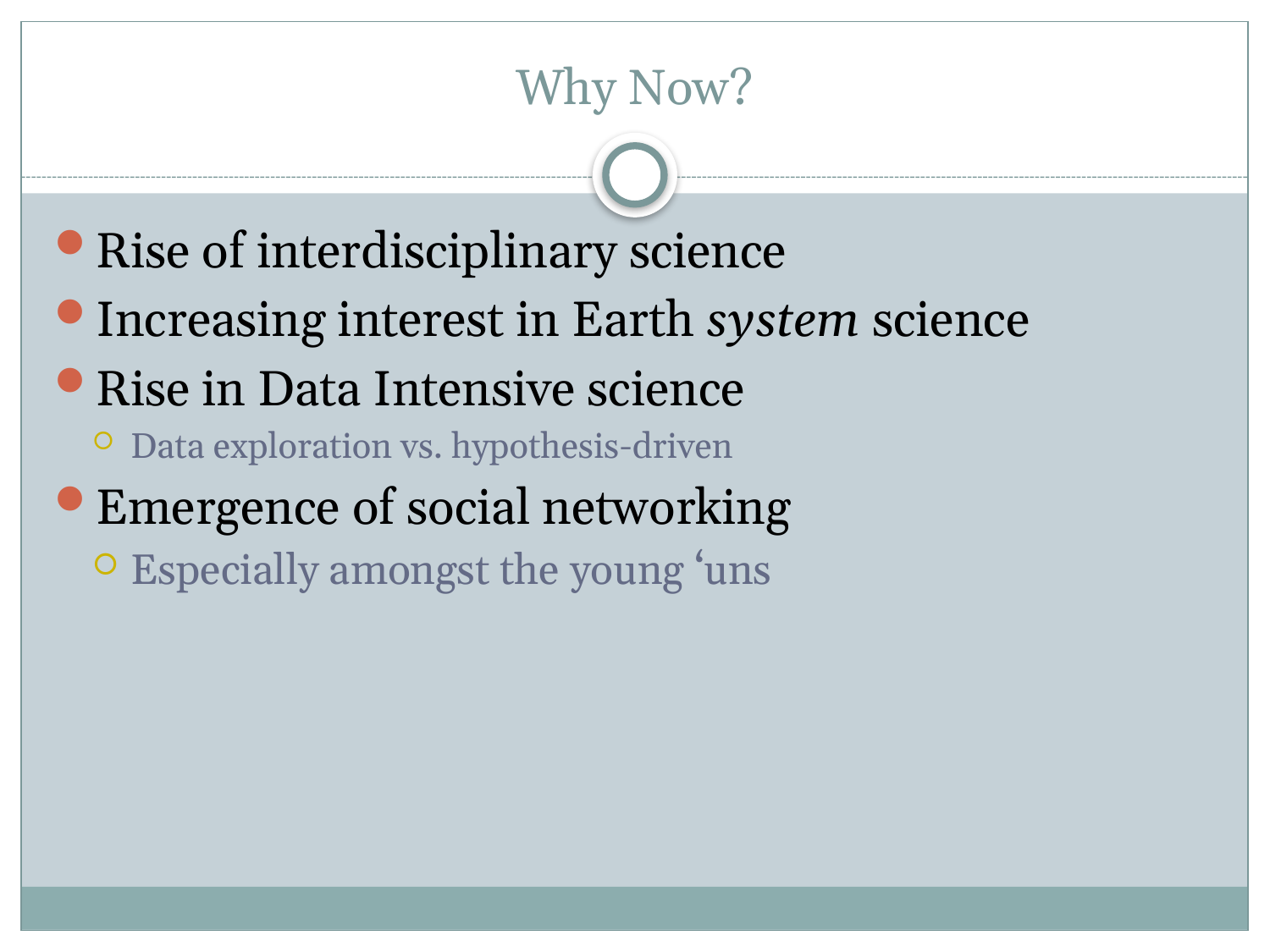

# Why Now?
Rise of interdisciplinary science
Increasing interest in Earth system science
Rise in Data Intensive science
Data exploration vs. hypothesis-driven
Emergence of social networking
Especially amongst the young ‘uns